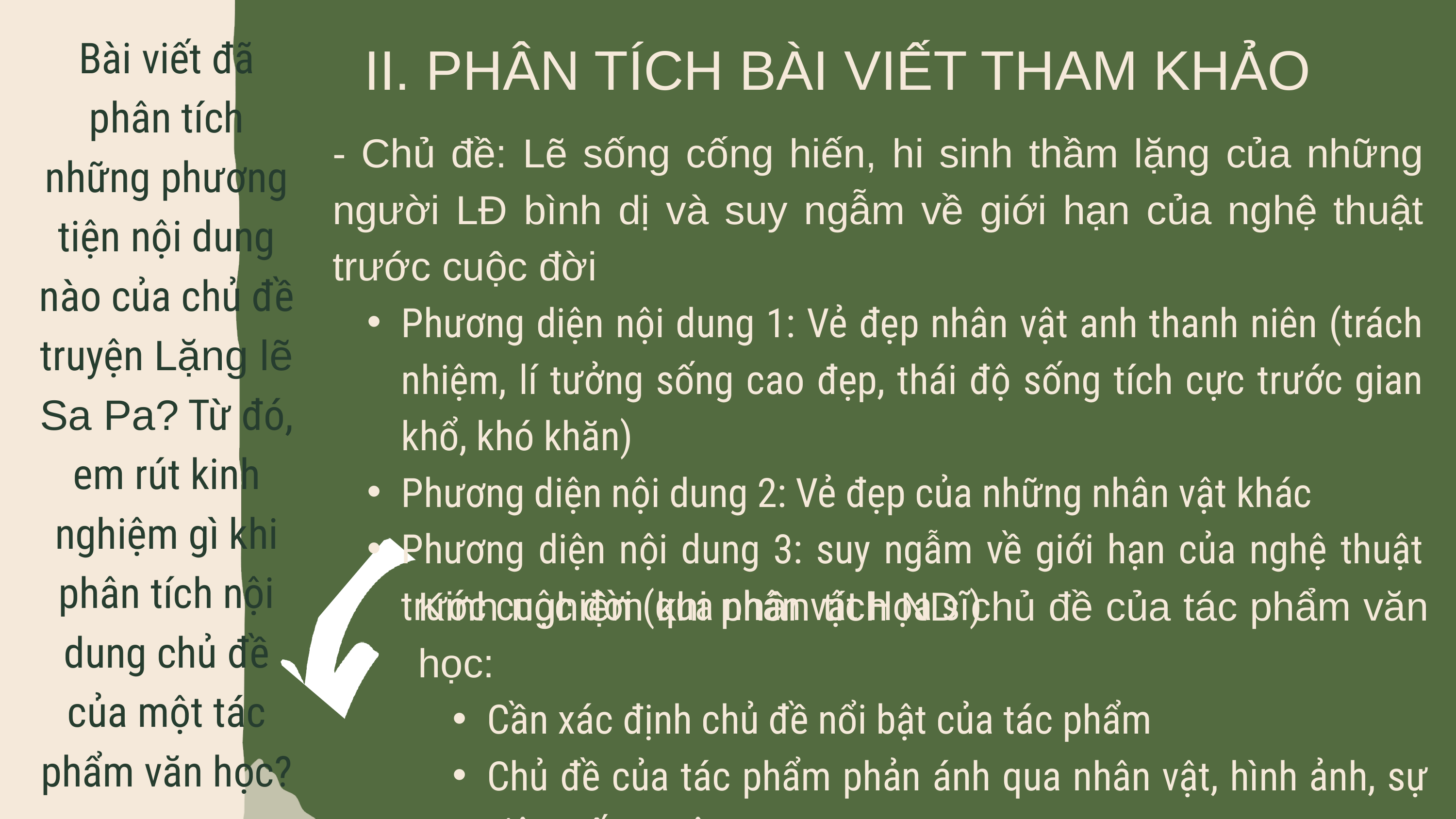

Bài viết đã phân tích những phương tiện nội dung nào của chủ đề truyện Lặng lẽ Sa Pa? Từ đó, em rút kinh nghiệm gì khi phân tích nội dung chủ đề của một tác phẩm văn học?
II. PHÂN TÍCH BÀI VIẾT THAM KHẢO
- Chủ đề: Lẽ sống cống hiến, hi sinh thầm lặng của những người LĐ bình dị và suy ngẫm về giới hạn của nghệ thuật trước cuộc đời
Phương diện nội dung 1: Vẻ đẹp nhân vật anh thanh niên (trách nhiệm, lí tưởng sống cao đẹp, thái độ sống tích cực trước gian khổ, khó khăn)
Phương diện nội dung 2: Vẻ đẹp của những nhân vật khác
Phương diện nội dung 3: suy ngẫm về giới hạn của nghệ thuật trước cuộc đời (qua nhân vật Họa sĩ)
Kinh nghiệm khi phân tích ND chủ đề của tác phẩm văn học:
Cần xác định chủ đề nổi bật của tác phẩm
Chủ đề của tác phẩm phản ánh qua nhân vật, hình ảnh, sự việc, cốt truyện,…